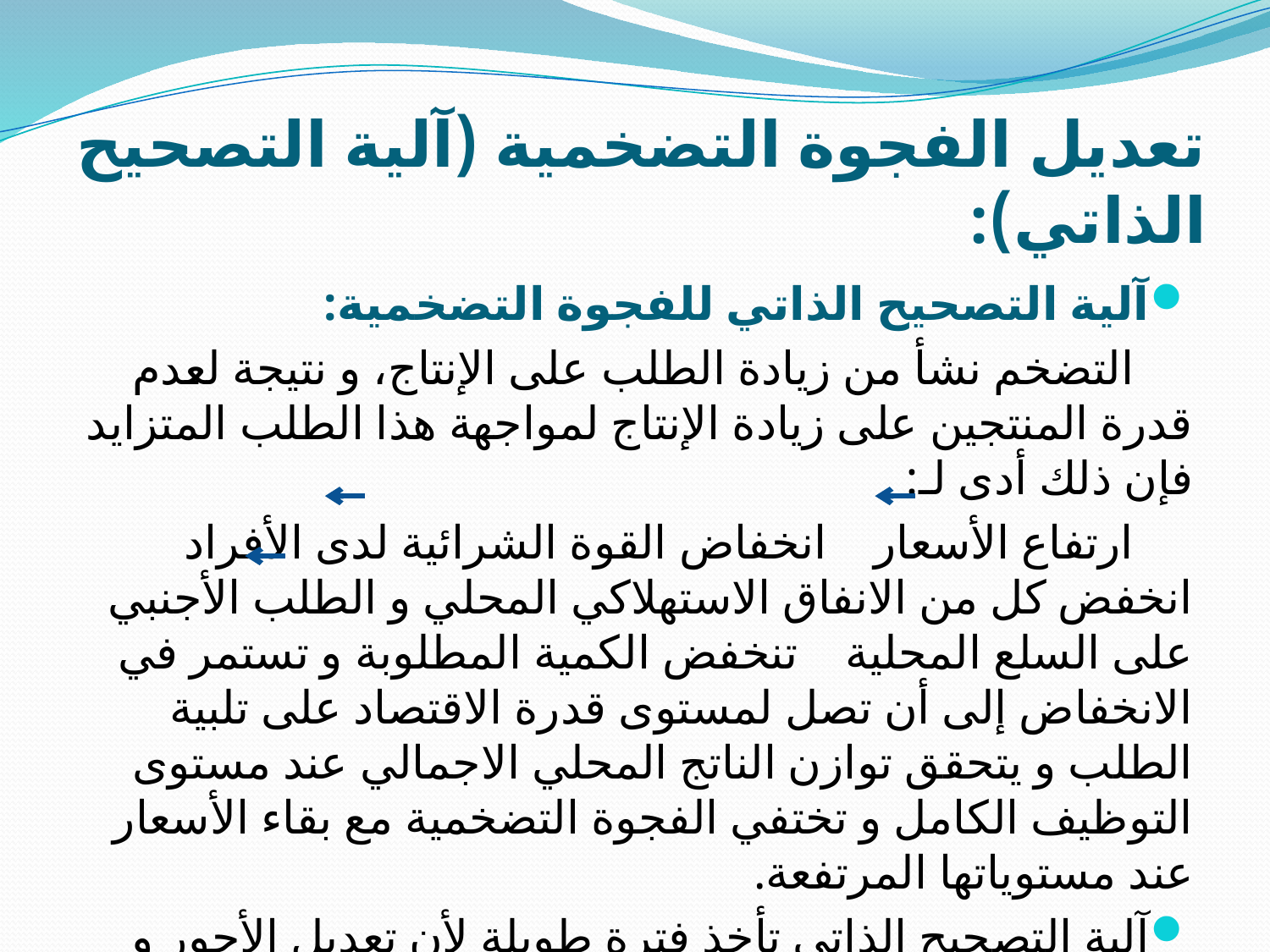

# تعديل الفجوة التضخمية (آلية التصحيح الذاتي):
آلية التصحيح الذاتي للفجوة التضخمية:
     التضخم نشأ من زيادة الطلب على الإنتاج، و نتيجة لعدم قدرة المنتجين على زيادة الإنتاج لمواجهة هذا الطلب المتزايد فإن ذلك أدى لـ:
     ارتفاع الأسعار    انخفاض القوة الشرائية لدى الأفراد    انخفض كل من الانفاق الاستهلاكي المحلي و الطلب الأجنبي على السلع المحلية    تنخفض الكمية المطلوبة و تستمر في الانخفاض إلى أن تصل لمستوى قدرة الاقتصاد على تلبية الطلب و يتحقق توازن الناتج المحلي الاجمالي عند مستوى التوظيف الكامل و تختفي الفجوة التضخمية مع بقاء الأسعار عند مستوياتها المرتفعة.
آلية التصحيح الذاتي تأخذ فترة طويلة لأن تعديل الأجور و الأسعار يتم ببطء.